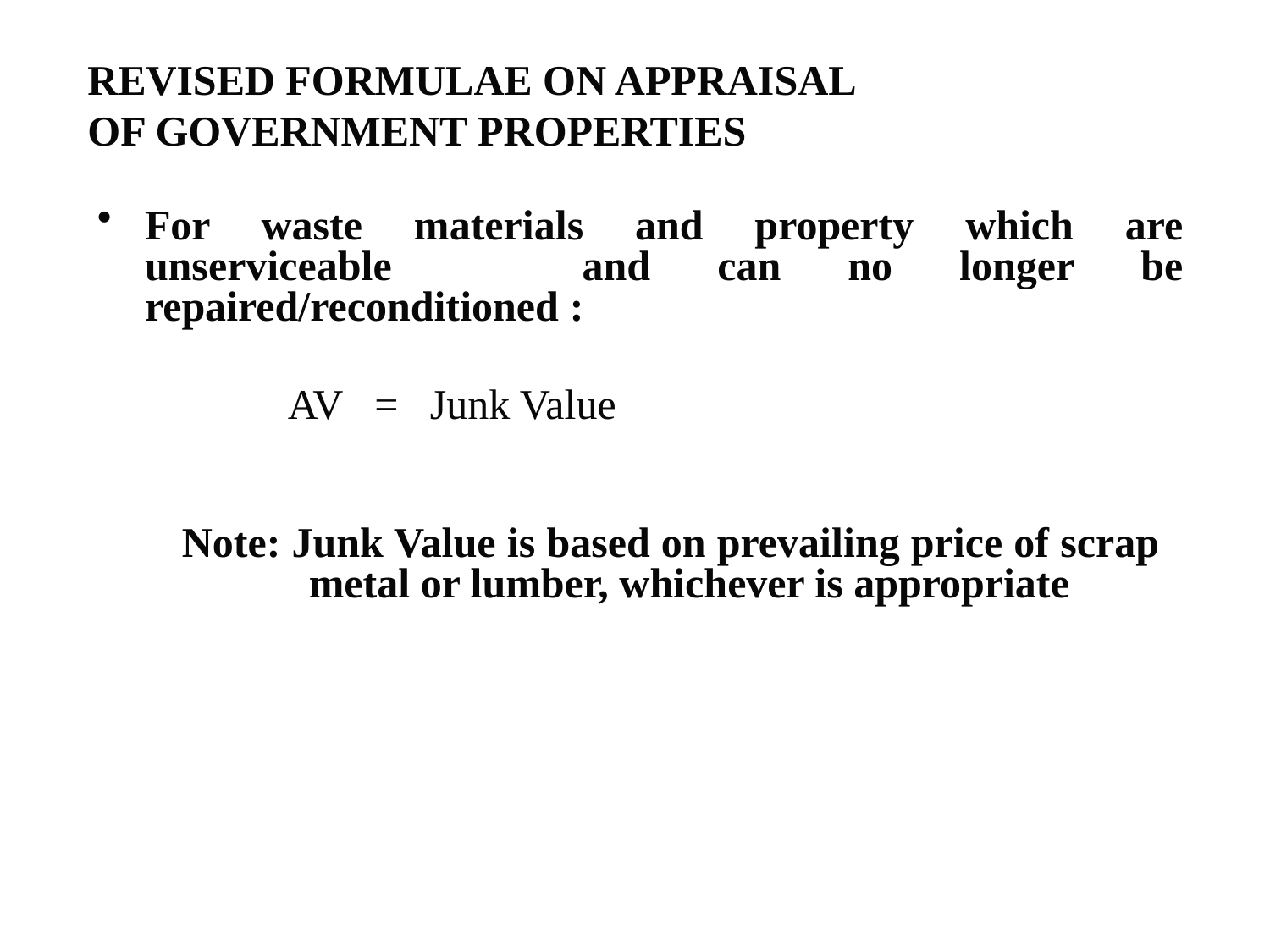

REVISED FORMULAE ON APPRAISAL OF GOVERNMENT PROPERTIES
For waste materials and property which are unserviceable 	and can no longer be repaired/reconditioned :

      AV   =   Junk Value

Note: Junk Value is based on prevailing price of scrap     	metal or lumber, whichever is appropriate